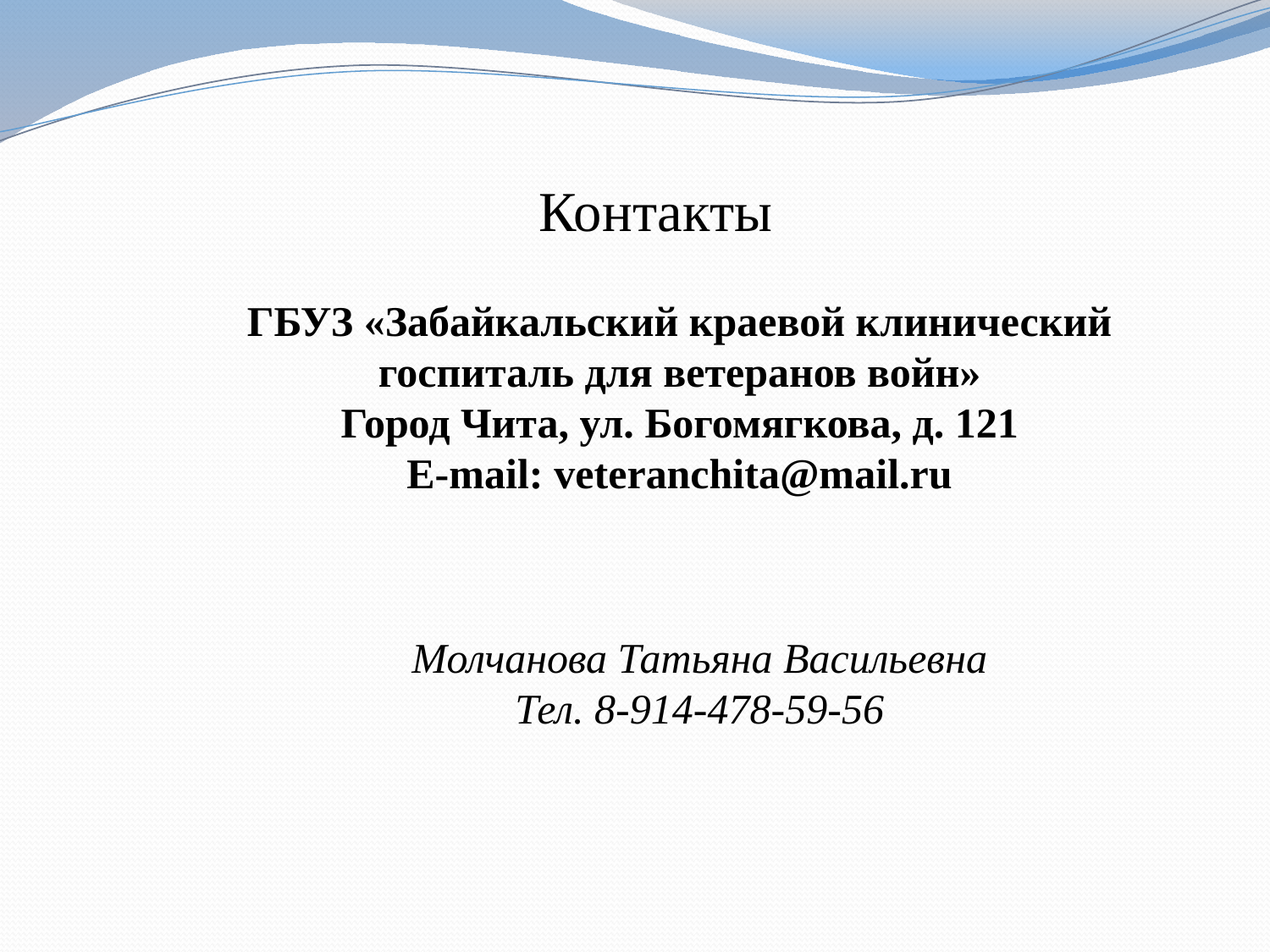

Контакты
ГБУЗ «Забайкальский краевой клинический госпиталь для ветеранов войн»
Город Чита, ул. Богомягкова, д. 121
E-mail: veteranchita@mail.ru

Молчанова Татьяна Васильевна
Тел. 8-914-478-59-56